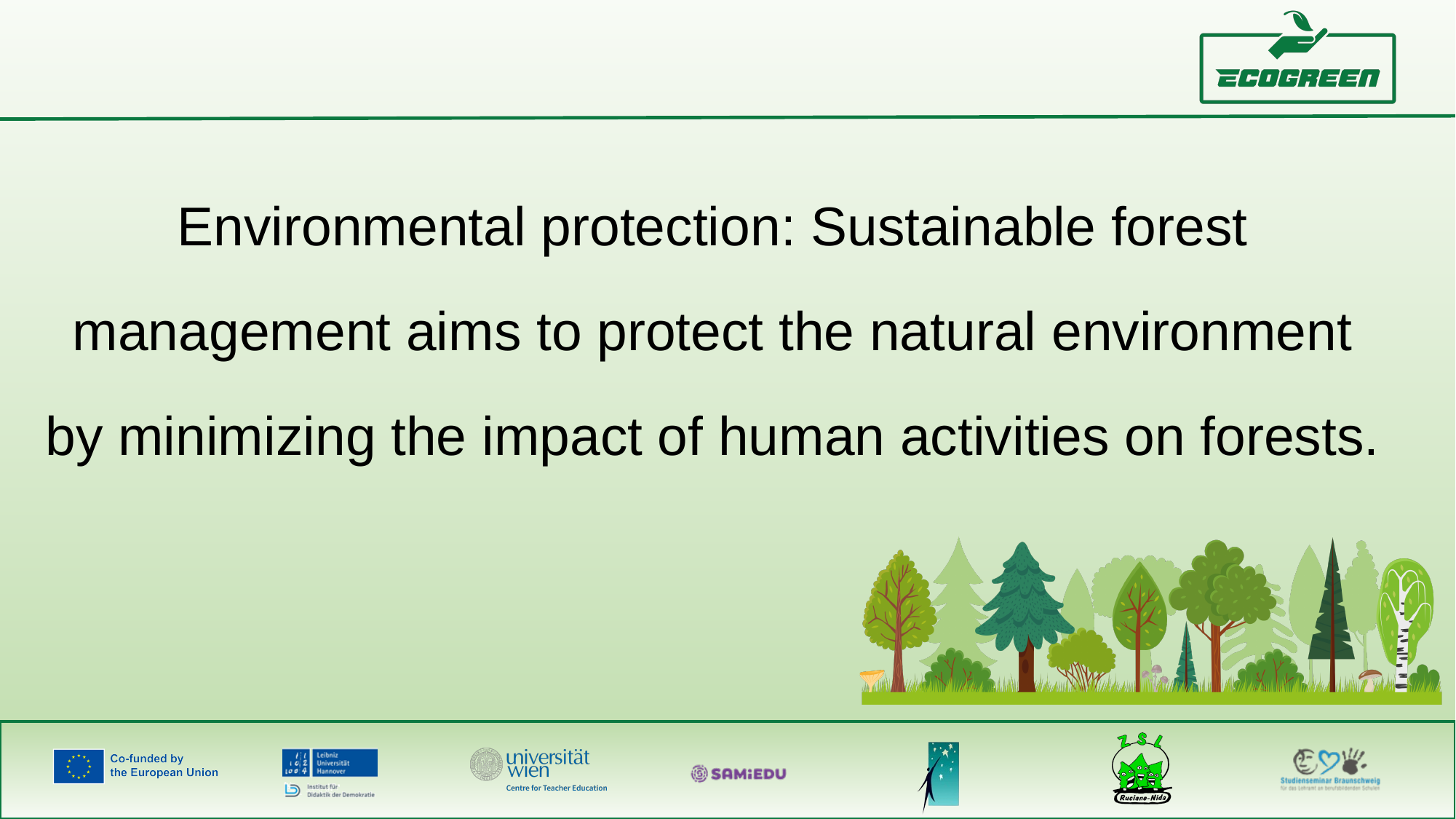

Environmental protection: Sustainable forest management aims to protect the natural environment by minimizing the impact of human activities on forests.